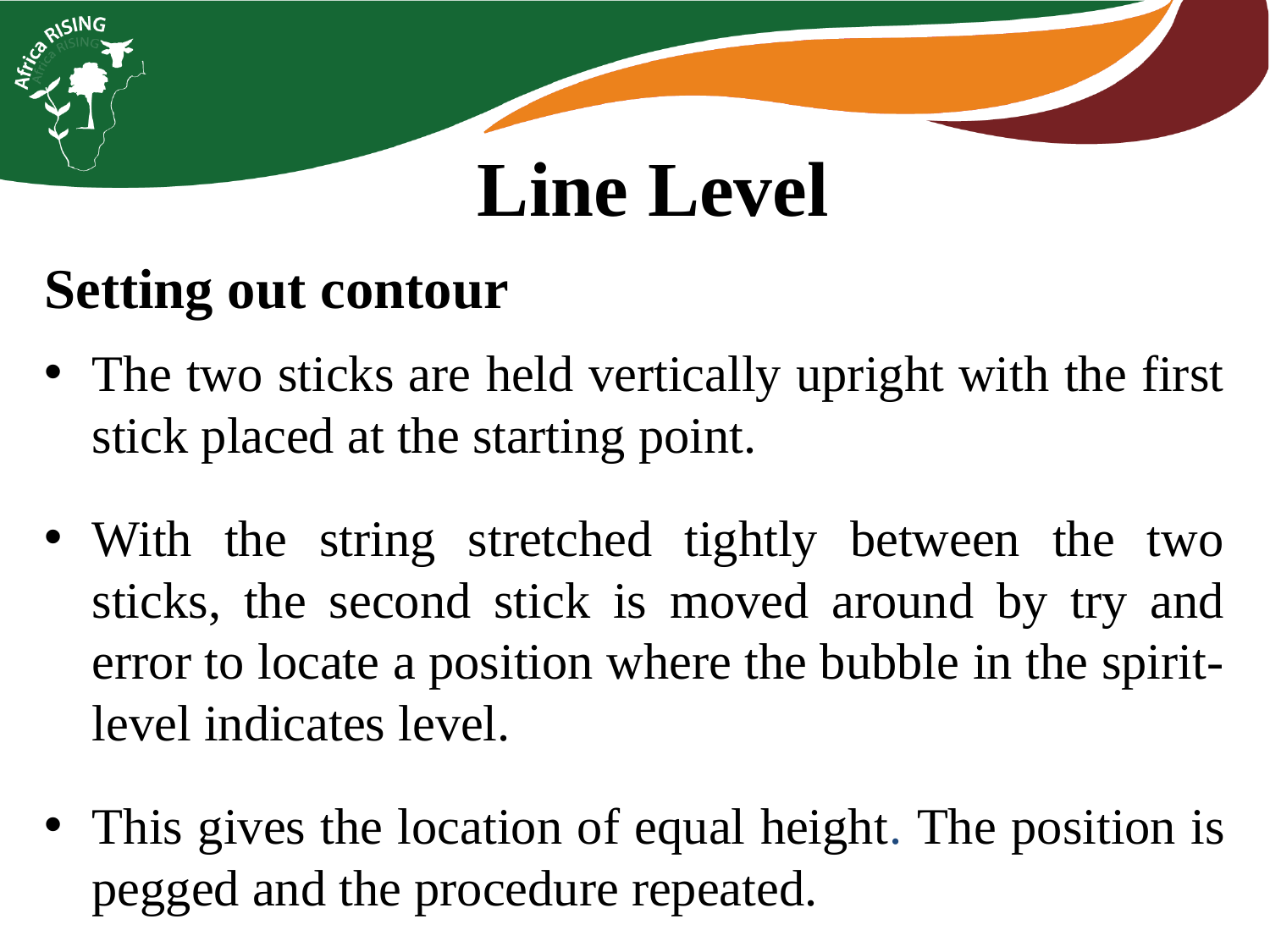

# Line Level
Setting out contour
The two sticks are held vertically upright with the first stick placed at the starting point.
With the string stretched tightly between the two sticks, the second stick is moved around by try and error to locate a position where the bubble in the spirit-level indicates level.
This gives the location of equal height. The position is pegged and the procedure repeated.